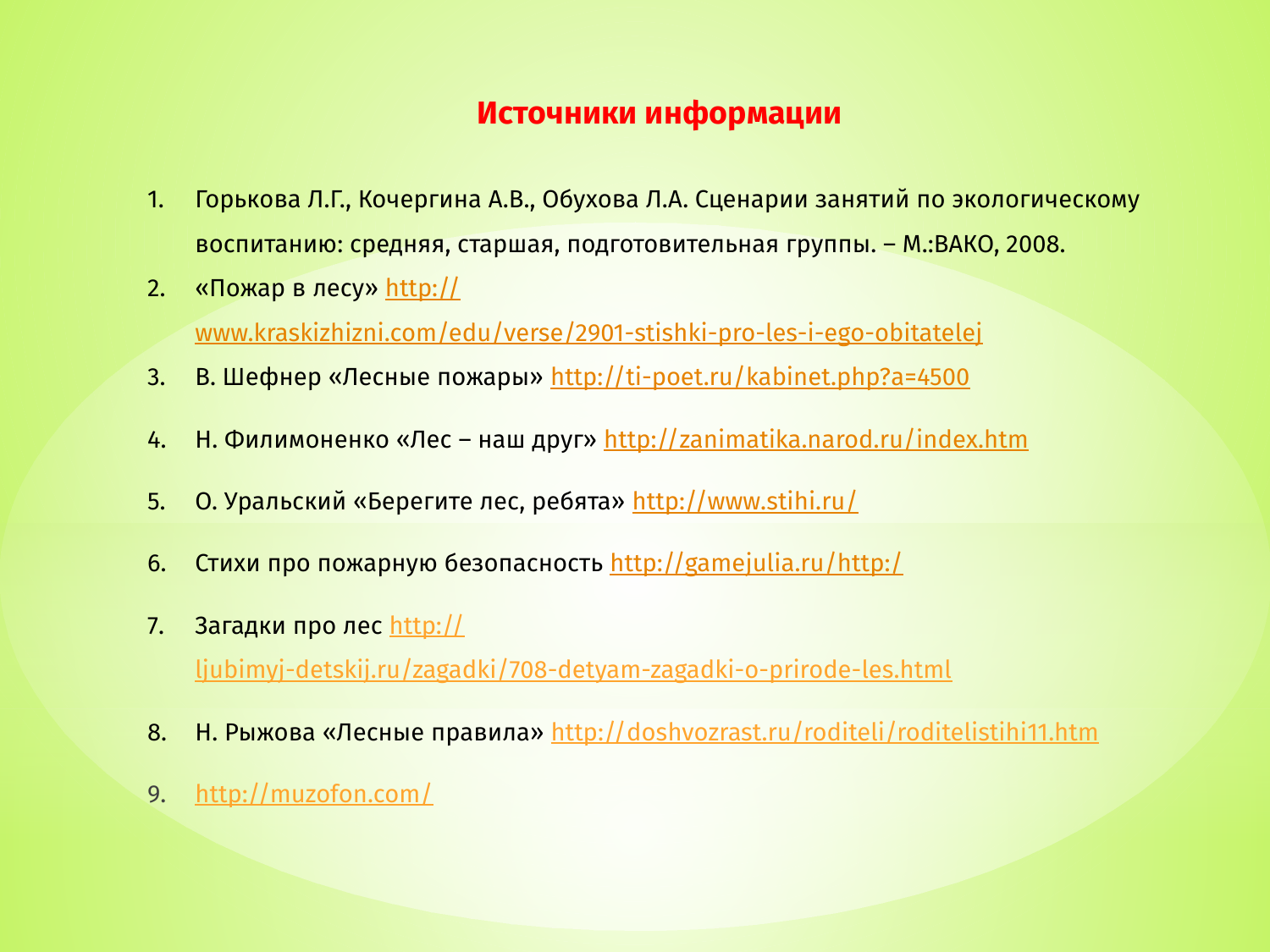

Источники информации

Горькова Л.Г., Кочергина А.В., Обухова Л.А. Сценарии занятий по экологическому воспитанию: средняя, старшая, подготовительная группы. – М.:ВАКО, 2008.
«Пожар в лесу» http://www.kraskizhizni.com/edu/verse/2901-stishki-pro-les-i-ego-obitatelej
В. Шефнер «Лесные пожары» http://ti-poet.ru/kabinet.php?a=4500
Н. Филимоненко «Лес – наш друг» http://zanimatika.narod.ru/index.htm
О. Уральский «Берегите лес, ребята» http://www.stihi.ru/
Стихи про пожарную безопасность http://gamejulia.ru/http:/
Загадки про лес http://ljubimyj-detskij.ru/zagadki/708-detyam-zagadki-o-prirode-les.html
Н. Рыжова «Лесные правила» http://doshvozrast.ru/roditeli/roditelistihi11.htm
http://muzofon.com/